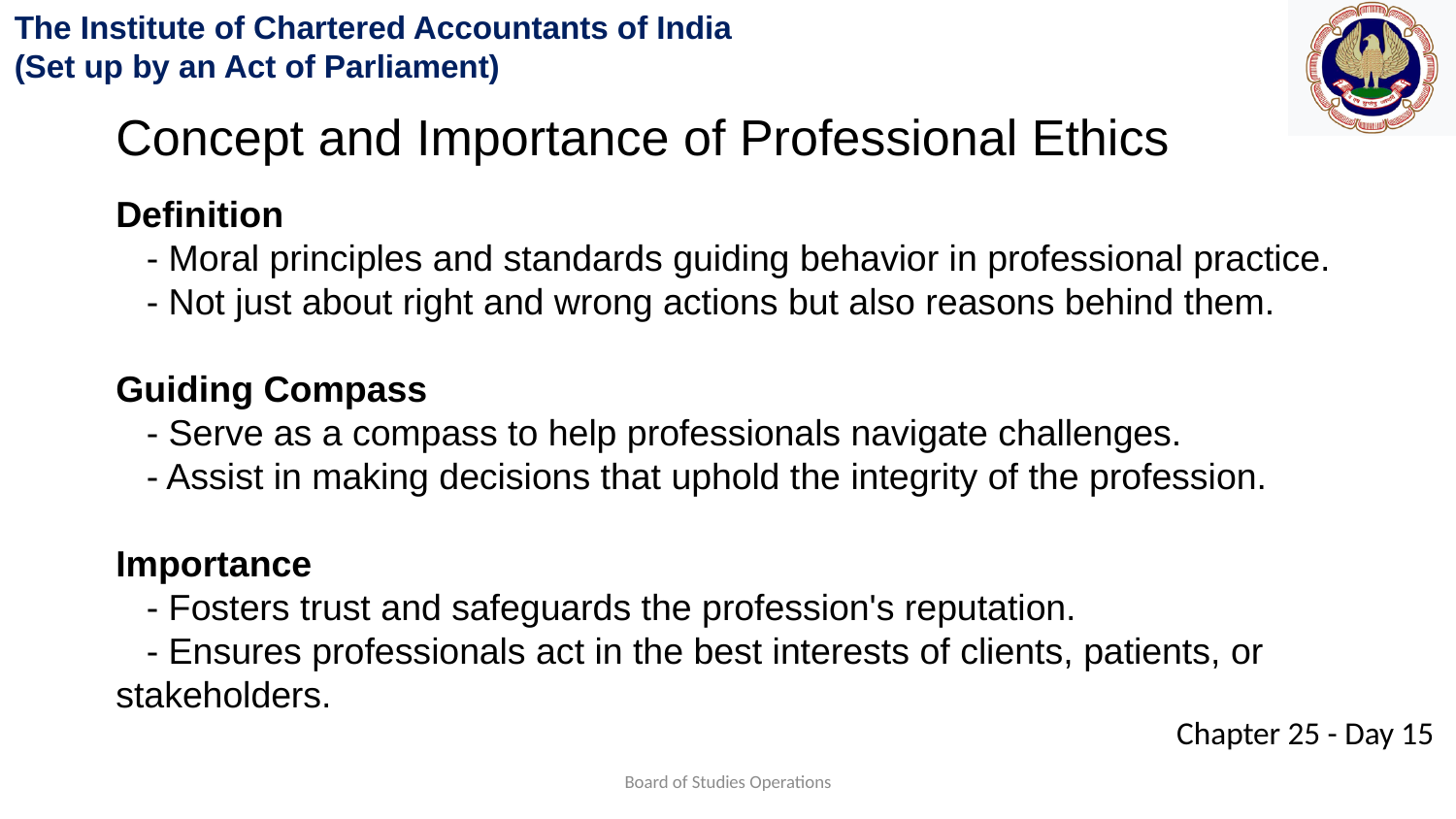

Concept and Importance of Professional Ethics

Definition
   - Moral principles and standards guiding behavior in professional practice.
   - Not just about right and wrong actions but also reasons behind them.

Guiding Compass
   - Serve as a compass to help professionals navigate challenges.
   - Assist in making decisions that uphold the integrity of the profession.

Importance
   - Fosters trust and safeguards the profession's reputation.
   - Ensures professionals act in the best interests of clients, patients, or stakeholders.
Board of Studies Operations